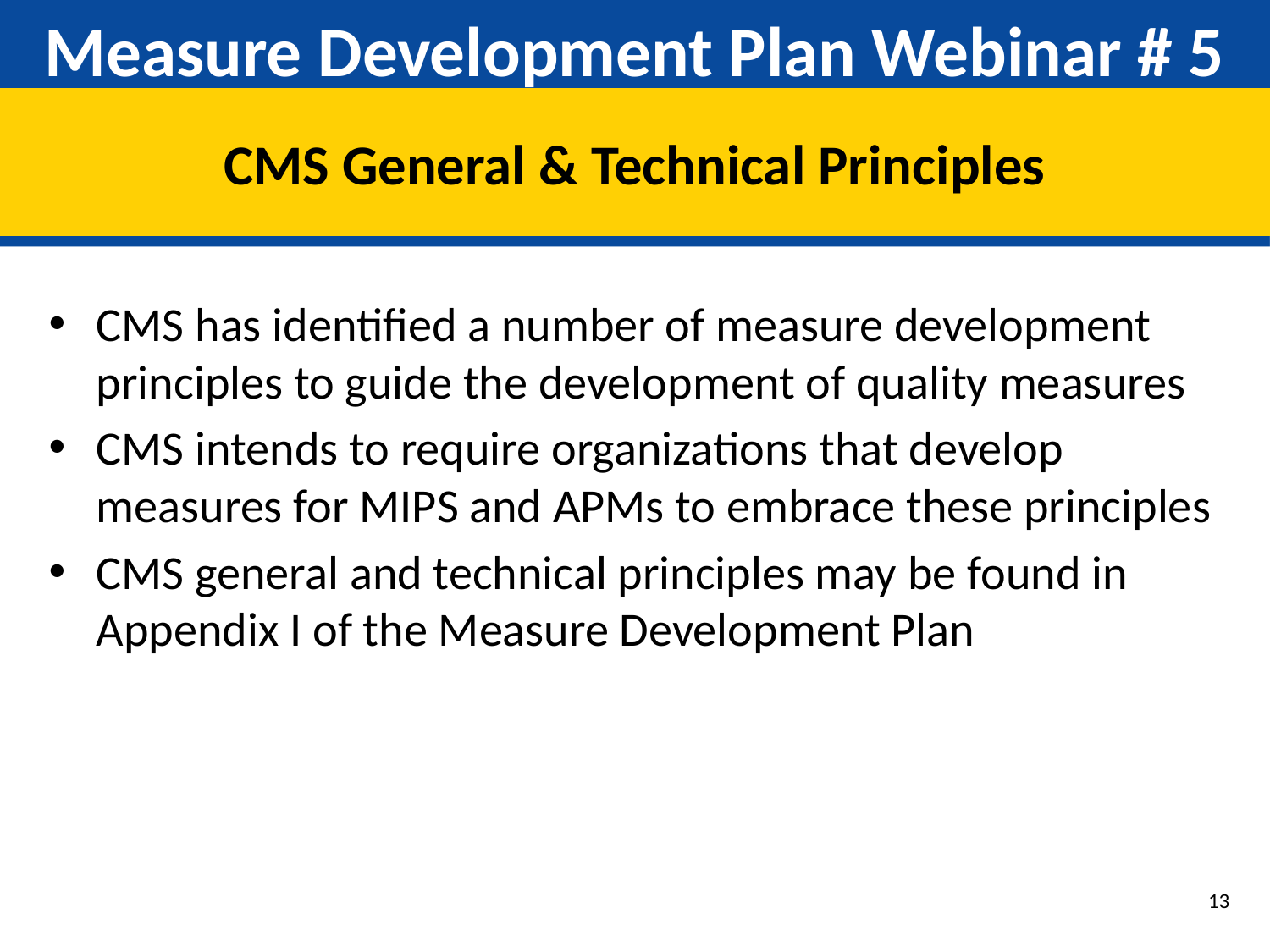

# Measure Development Plan Webinar # 5
CMS General & Technical Principles
CMS has identified a number of measure development principles to guide the development of quality measures
CMS intends to require organizations that develop measures for MIPS and APMs to embrace these principles
CMS general and technical principles may be found in Appendix I of the Measure Development Plan